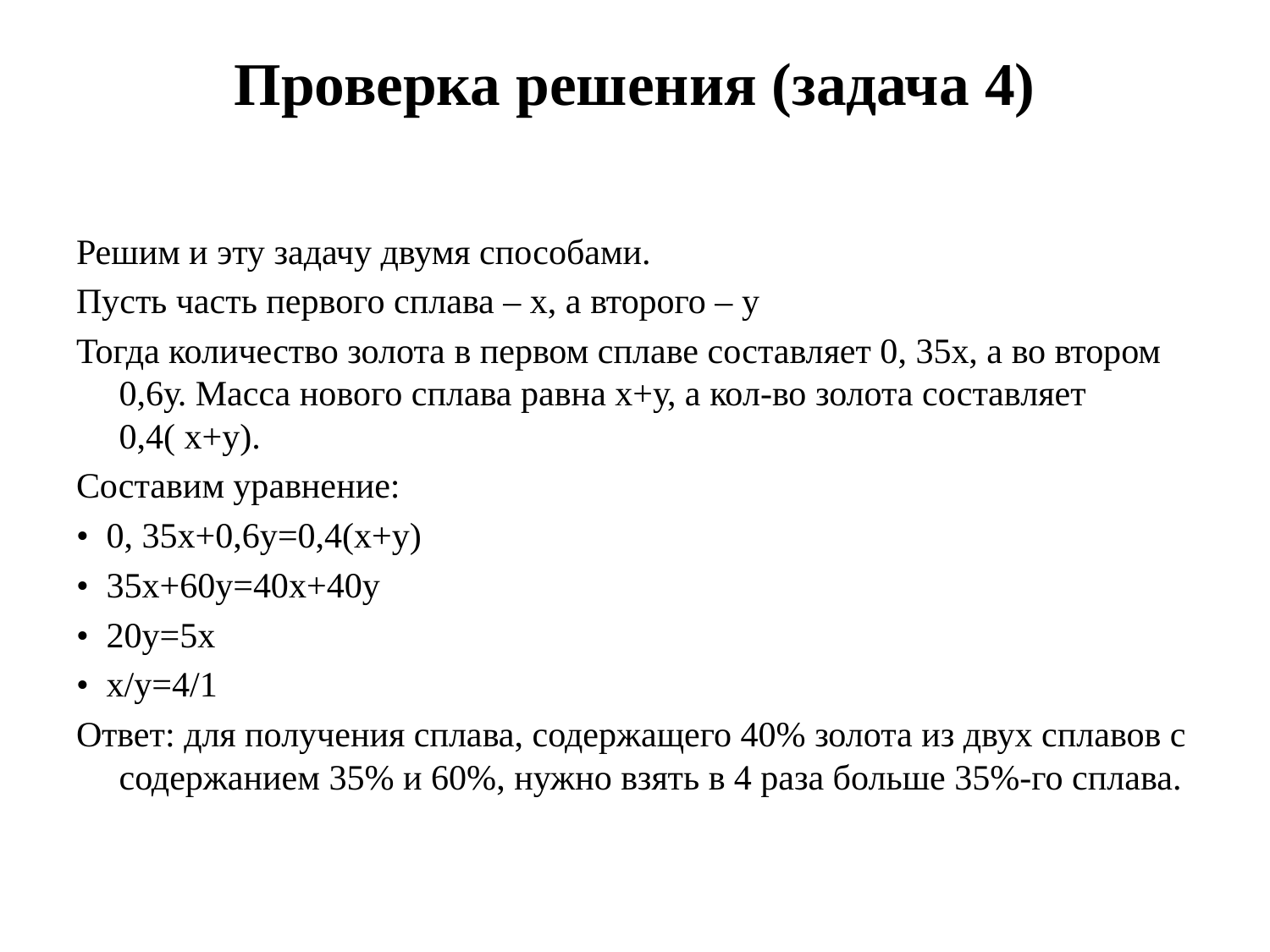

# Проверка решения (задача 4)
Решим и эту задачу двумя способами.
Пусть часть первого сплава – х, а второго – у
Тогда количество золота в первом сплаве составляет 0, 35х, а во втором 0,6у. Масса нового сплава равна х+у, а кол-во золота составляет 0,4( х+у).
Составим уравнение:
•  0, 35х+0,6у=0,4(х+у)
•  35х+60у=40х+40у
•  20у=5х
•  х/у=4/1
Ответ: для получения сплава, содержащего 40% золота из двух сплавов с содержанием 35% и 60%, нужно взять в 4 раза больше 35%-го сплава.